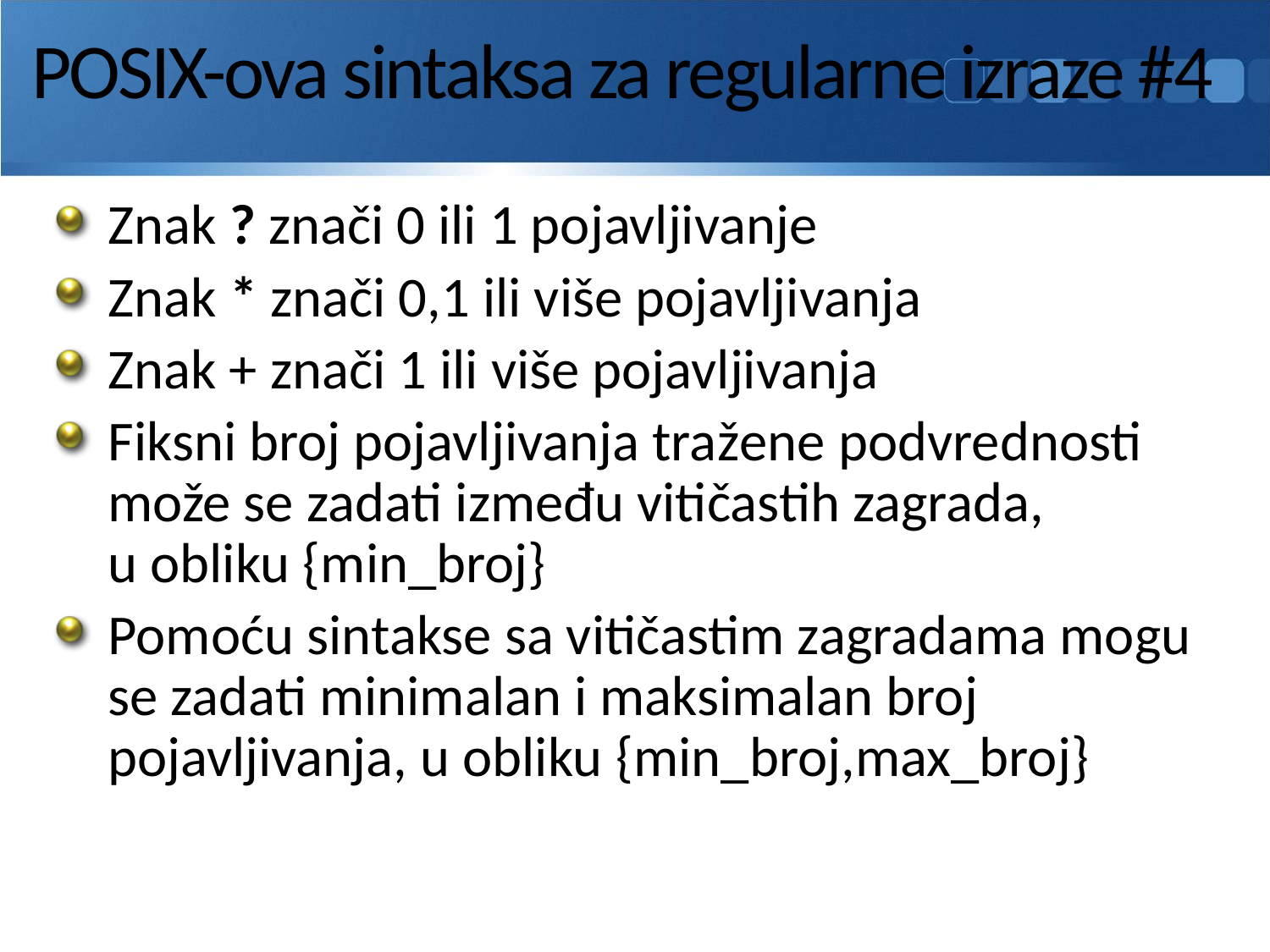

# POSIX-ova sintaksa za regularne izraze #4
Znak ? znači 0 ili 1 pojavljivanje
Znak * znači 0,1 ili više pojavljivanja
Znak + znači 1 ili više pojavljivanja
Fiksni broj pojavljivanja tražene podvrednosti može se zadati između vitičastih zagrada,
u obliku {min_broj}
Pomoću sintakse sa vitičastim zagradama mogu se zadati minimalan i maksimalan broj pojavljivanja, u obliku {min_broj,max_broj}